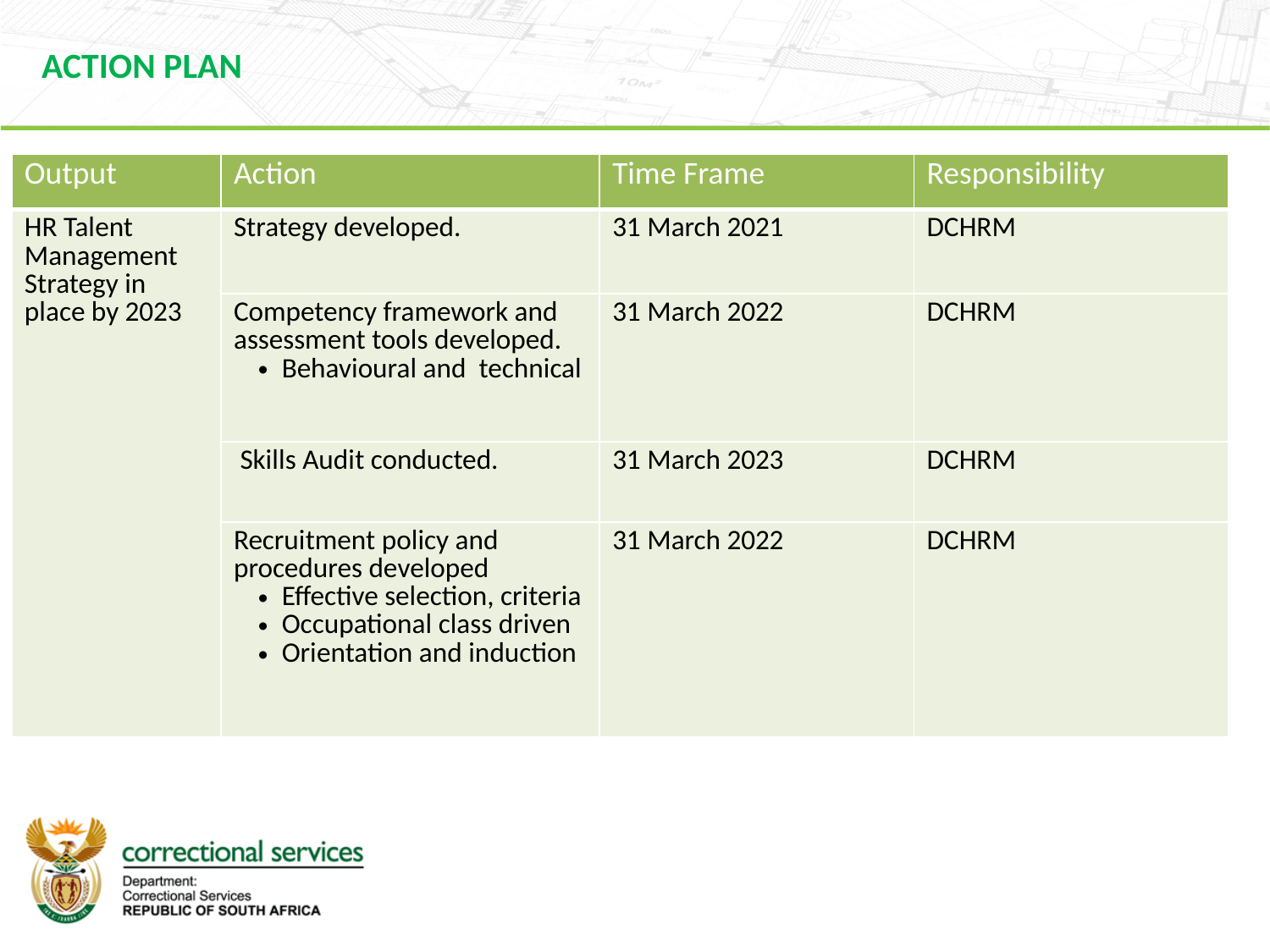

ACTION PLAN
| Output | Action | Time Frame | Responsibility |
| --- | --- | --- | --- |
| HR Talent Management Strategy in place by 2023 | Strategy developed. | 31 March 2021 | DCHRM |
|  | Competency framework and assessment tools developed. Behavioural and technical | 31 March 2022 | DCHRM |
|  | Skills Audit conducted. | 31 March 2023 | DCHRM |
|  | Recruitment policy and procedures developed Effective selection, criteria Occupational class driven Orientation and induction | 31 March 2022 | DCHRM |